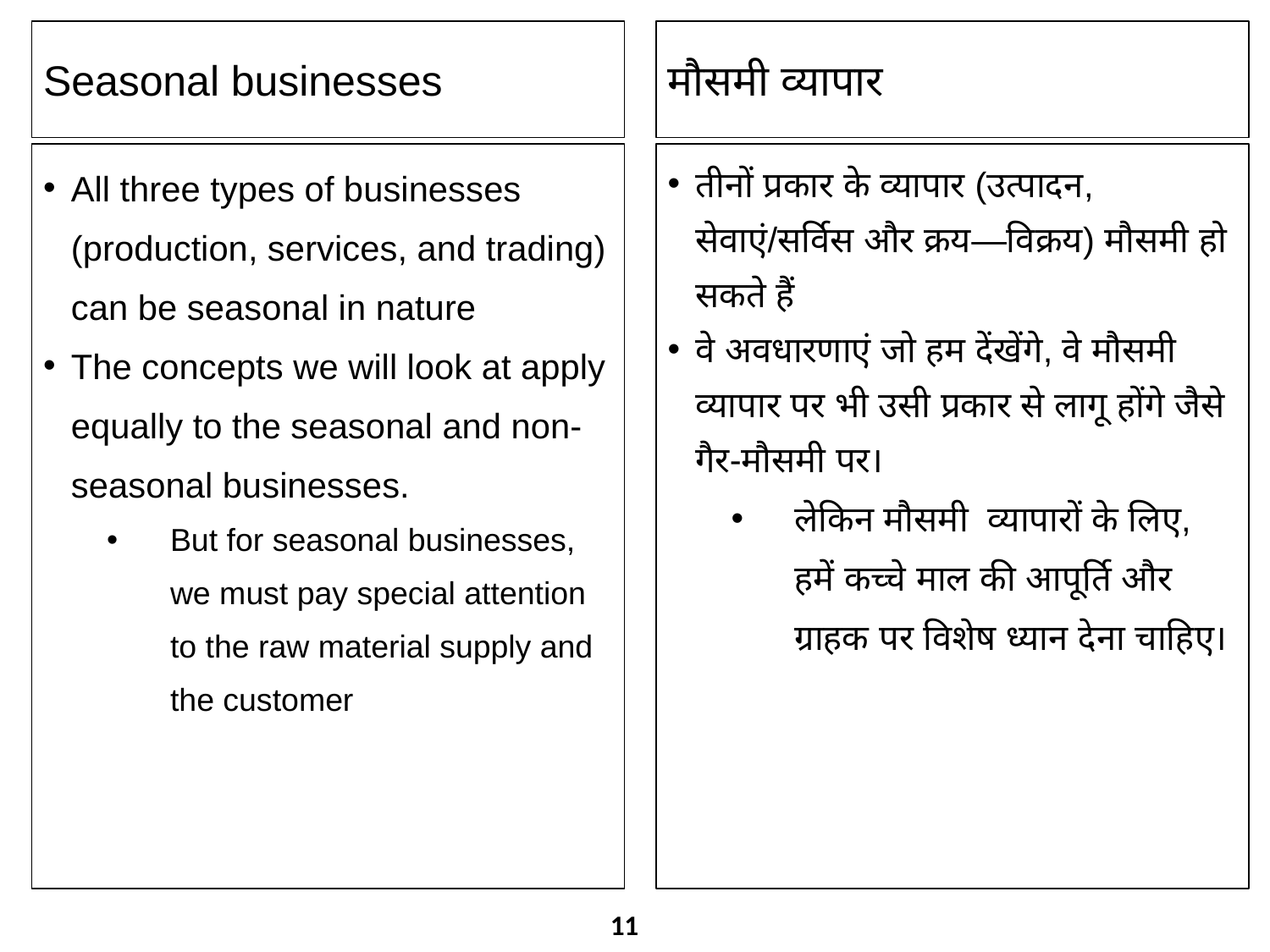

Seasonal businesses
मौसमी व्यापार
All three types of businesses (production, services, and trading) can be seasonal in nature
The concepts we will look at apply equally to the seasonal and non-seasonal businesses.
But for seasonal businesses, we must pay special attention to the raw material supply and the customer
तीनों प्रकार के व्यापार (उत्पादन, सेवाएं/सर्विस और क्रय—विक्रय) मौसमी हो सकते हैं
वे अवधारणाएं जो हम देंखेंगे, वे मौसमी व्यापार पर भी उसी प्रकार से लागू होंगे जैसे गैर-मौसमी पर।
लेकिन मौसमी  व्यापारों के लिए, हमें कच्चे माल की आपूर्ति और ग्राहक पर विशेष ध्यान देना चाहिए।
11